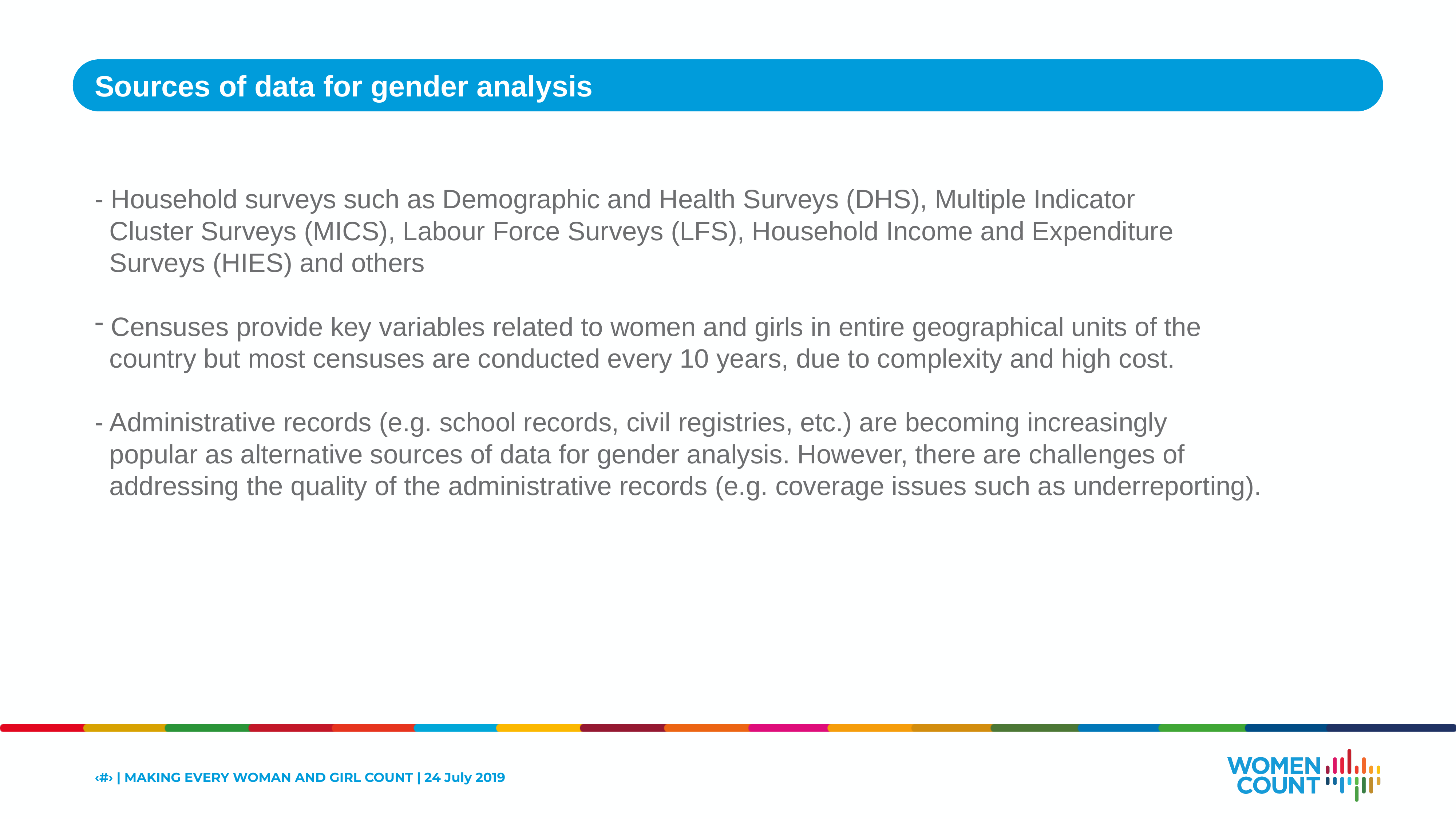

Sources of data for gender analysis
- Household surveys such as Demographic and Health Surveys (DHS), Multiple Indicator
  Cluster Surveys (MICS), Labour Force Surveys (LFS), Household Income and Expenditure
  Surveys (HIES) and others

 Censuses provide key variables related to women and girls in entire geographical units of the
  country but most censuses are conducted every 10 years, due to complexity and high cost.

- Administrative records (e.g. school records, civil registries, etc.) are becoming increasingly
  popular as alternative sources of data for gender analysis. However, there are challenges of
  addressing the quality of the administrative records (e.g. coverage issues such as underreporting).

‹#› | MAKING EVERY WOMAN AND GIRL COUNT | 24 July 2019